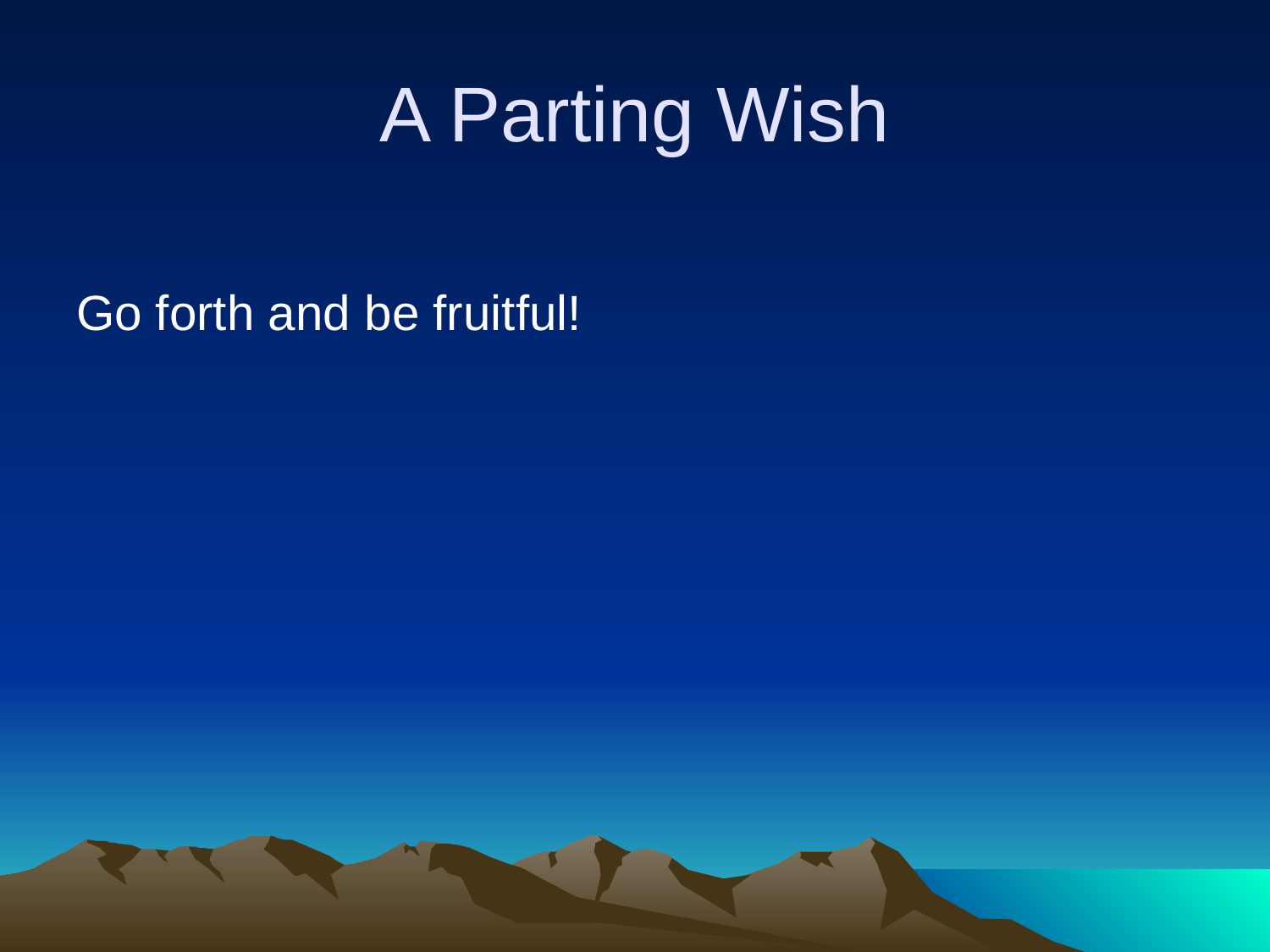

# A Parting Wish
Go forth and be fruitful!